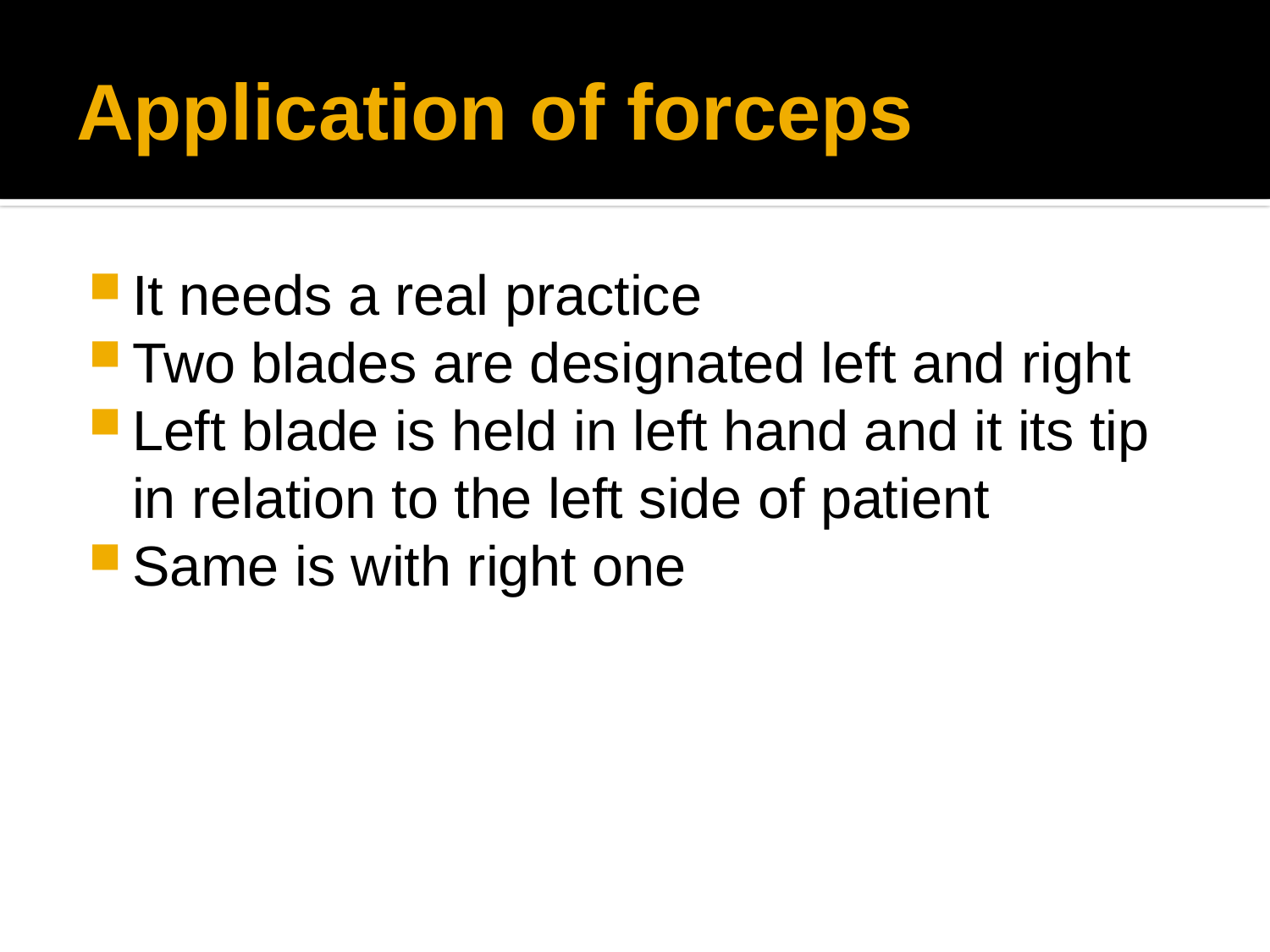

# Application of forceps
It needs a real practice
Two blades are designated left and right
Left blade is held in left hand and it its tip in relation to the left side of patient
Same is with right one